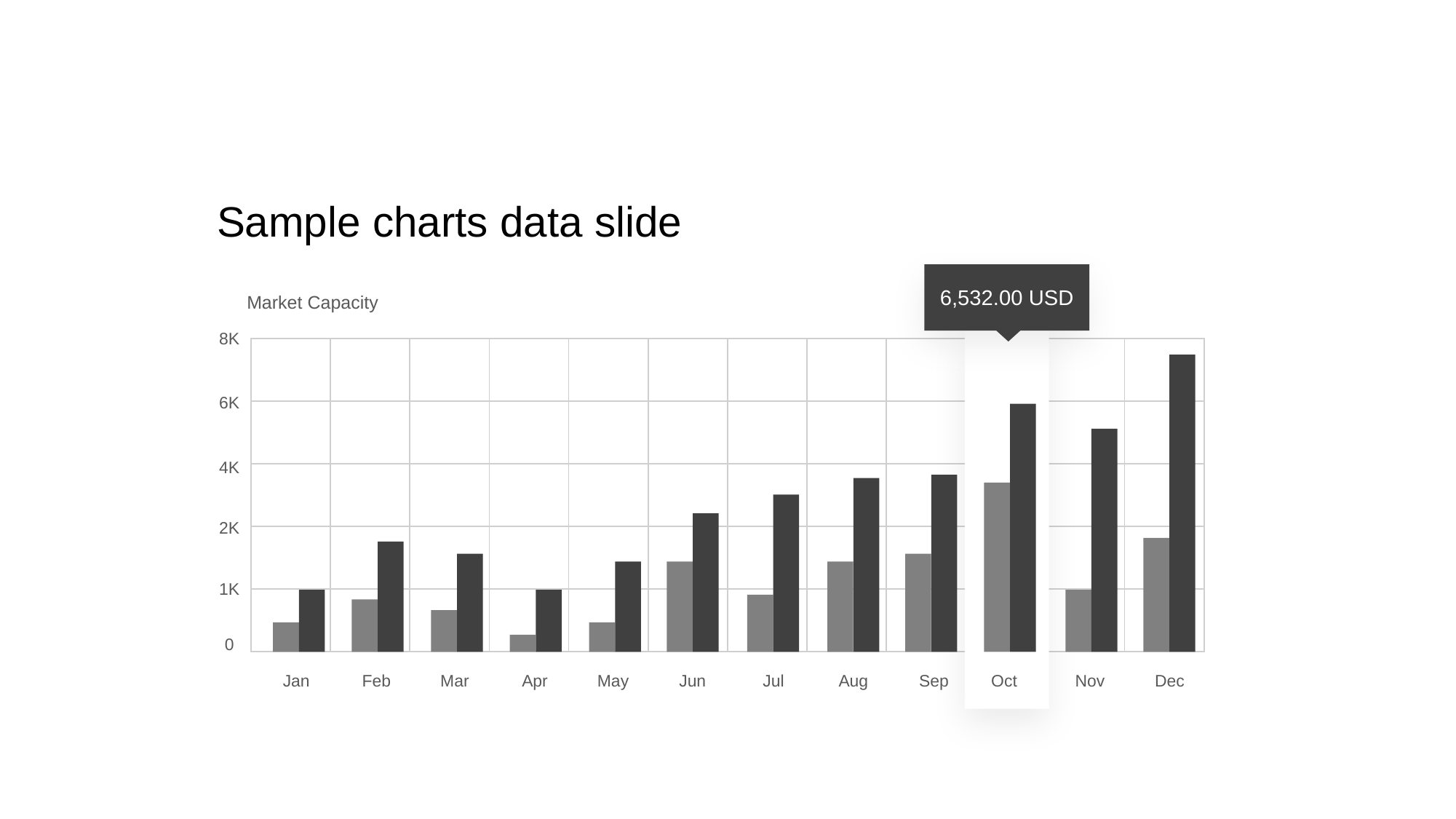

Sample charts data slide

6,532.00 USD

Market Capacity
8K
6K
4K
2K
1K
0
|  |  |  |  |  |  |  |  |  |  |  |  |
| --- | --- | --- | --- | --- | --- | --- | --- | --- | --- | --- | --- |
|  |  |  |  |  |  |  |  |  |  |  |  |
|  |  |  |  |  |  |  |  |  |  |  |  |
|  |  |  |  |  |  |  |  |  |  |  |  |
|  |  |  |  |  |  |  |  |  |  |  |  |

Jan
Feb
Mar
Apr
May
Jun
Jul
Aug
Sep
Oct
Nov
Dec